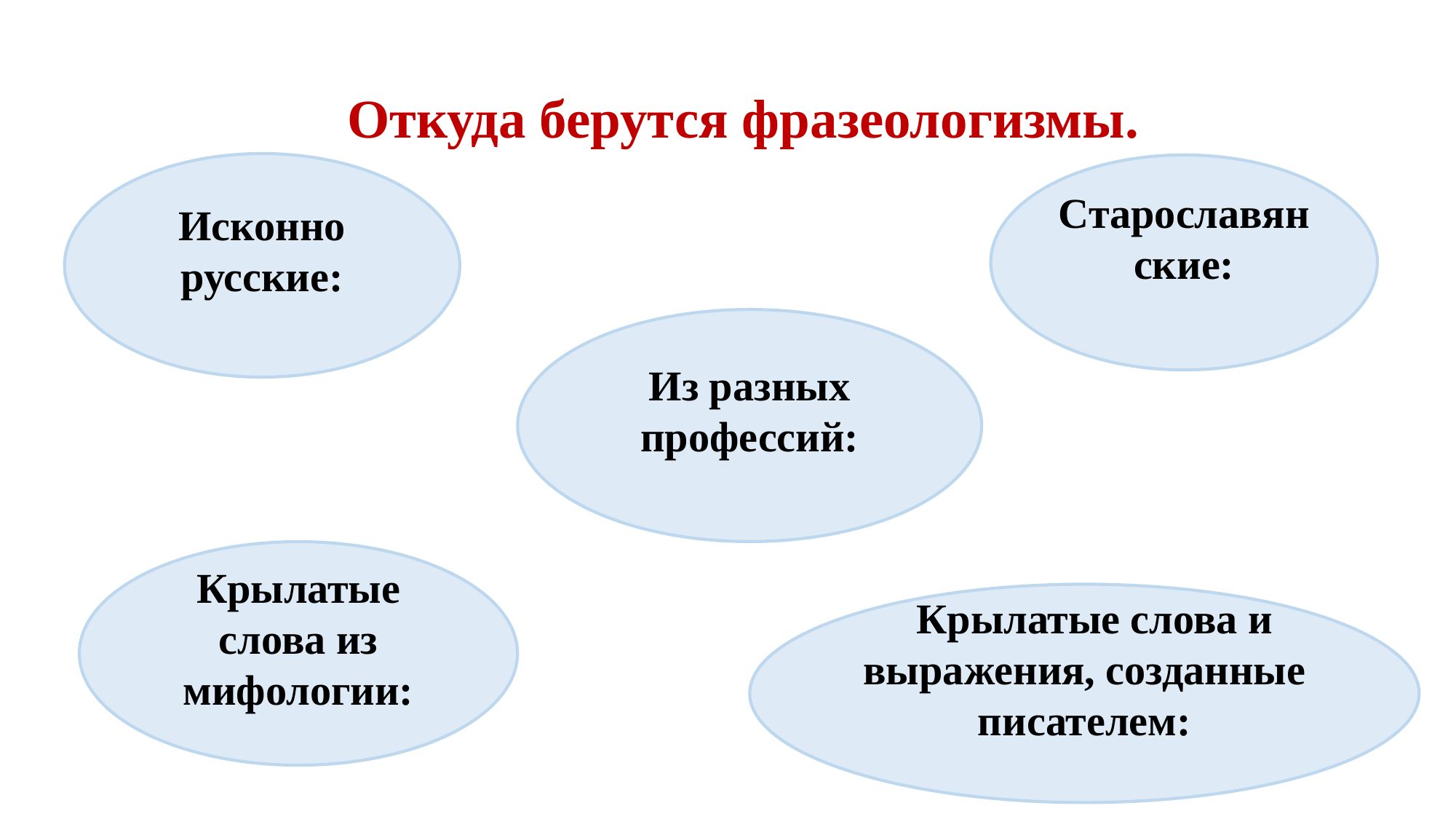

Откуда берутся фразеологизмы.
Исконно русские:

Старославянские:

Из разных профессий:

Крылатые
слова из мифологии:

      Крылатые слова и   выражения, созданные писателем: